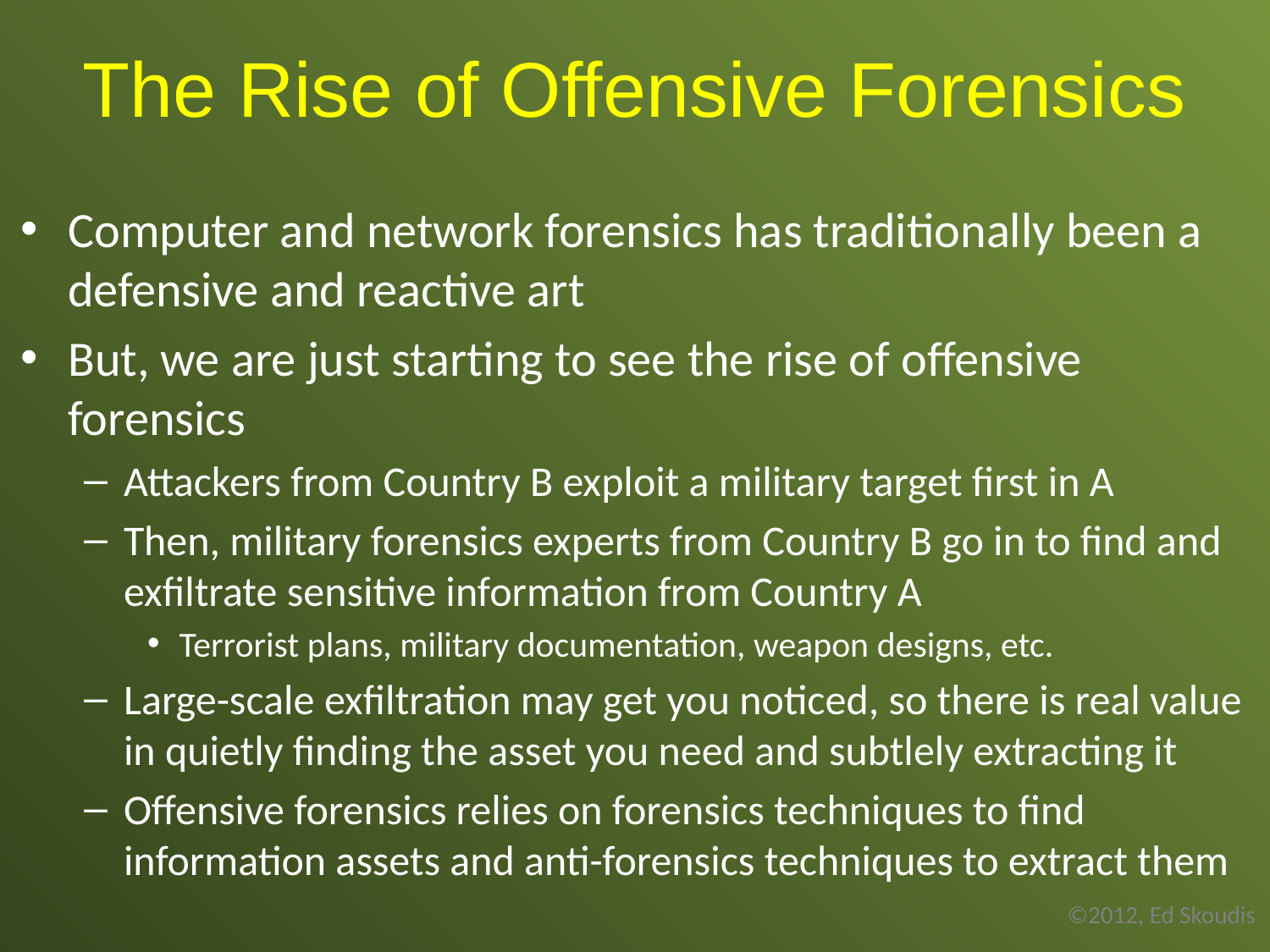

# The Rise of Offensive Forensics
Computer and network forensics has traditionally been a defensive and reactive art
But, we are just starting to see the rise of offensive forensics
Attackers from Country B exploit a military target first in A
Then, military forensics experts from Country B go in to find and exfiltrate sensitive information from Country A
Terrorist plans, military documentation, weapon designs, etc.
Large-scale exfiltration may get you noticed, so there is real value in quietly finding the asset you need and subtlely extracting it
Offensive forensics relies on forensics techniques to find information assets and anti-forensics techniques to extract them